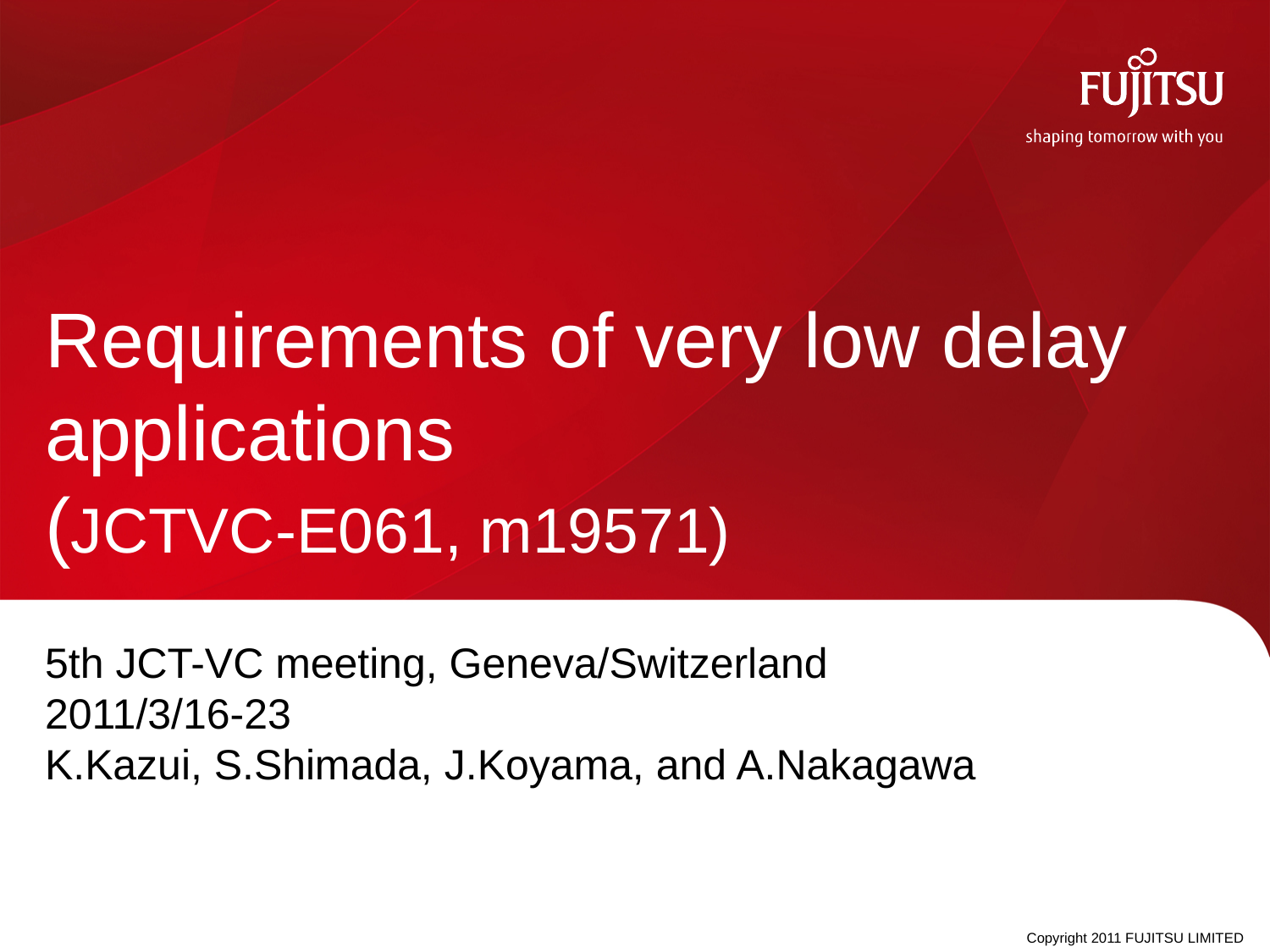

# Requirements of very low delay applications (JCTVC-E061, m19571)
5th JCT-VC meeting, Geneva/Switzerland
2011/3/16-23
K.Kazui, S.Shimada, J.Koyama, and A.Nakagawa

Copyright 2011 FUJITSU LIMITED